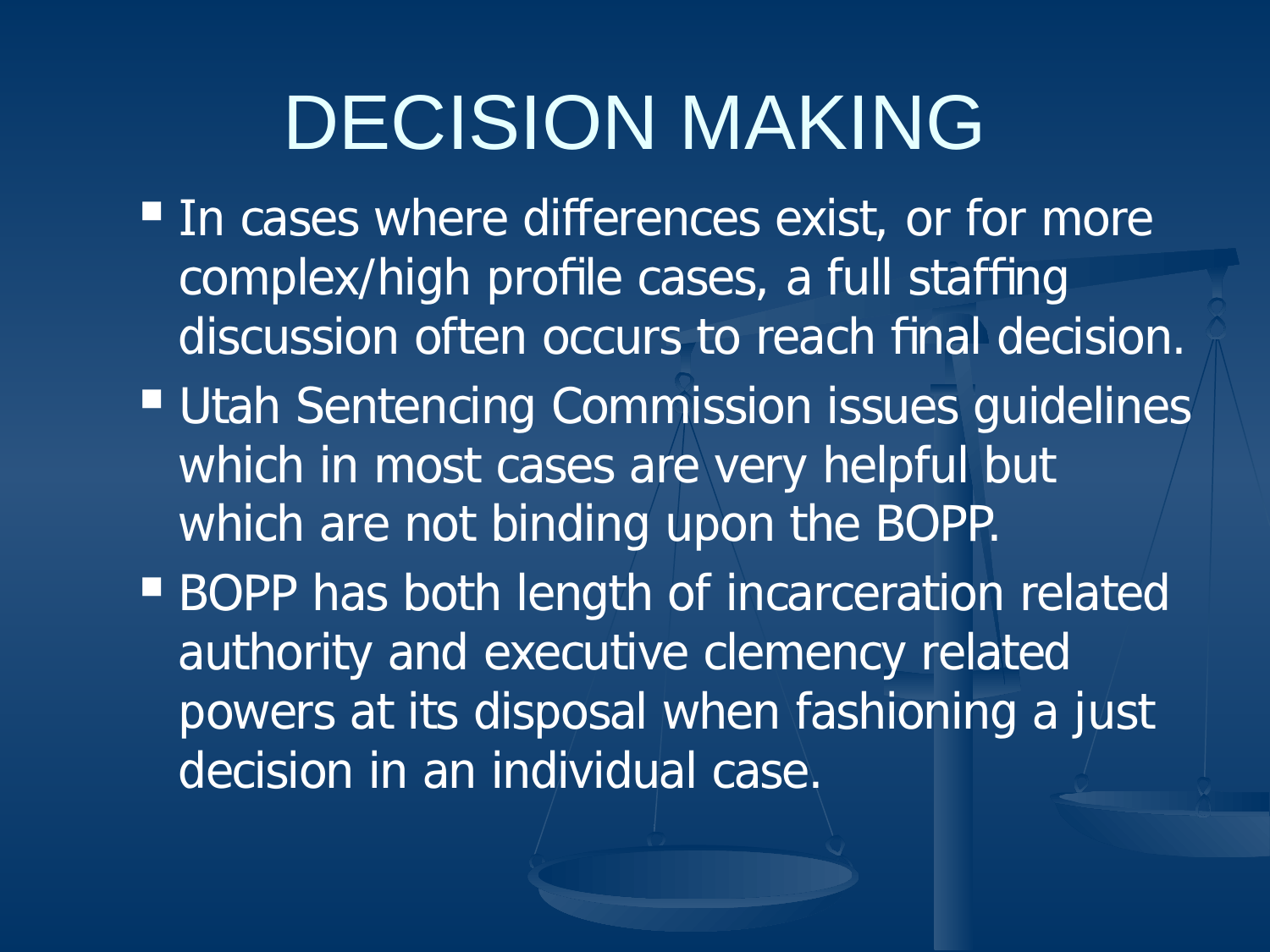

# DECISION MAKING
In cases where differences exist, or for more complex/high profile cases, a full staffing discussion often occurs to reach final decision.
Utah Sentencing Commission issues guidelines which in most cases are very helpful but which are not binding upon the BOPP.
BOPP has both length of incarceration related authority and executive clemency related powers at its disposal when fashioning a just decision in an individual case.